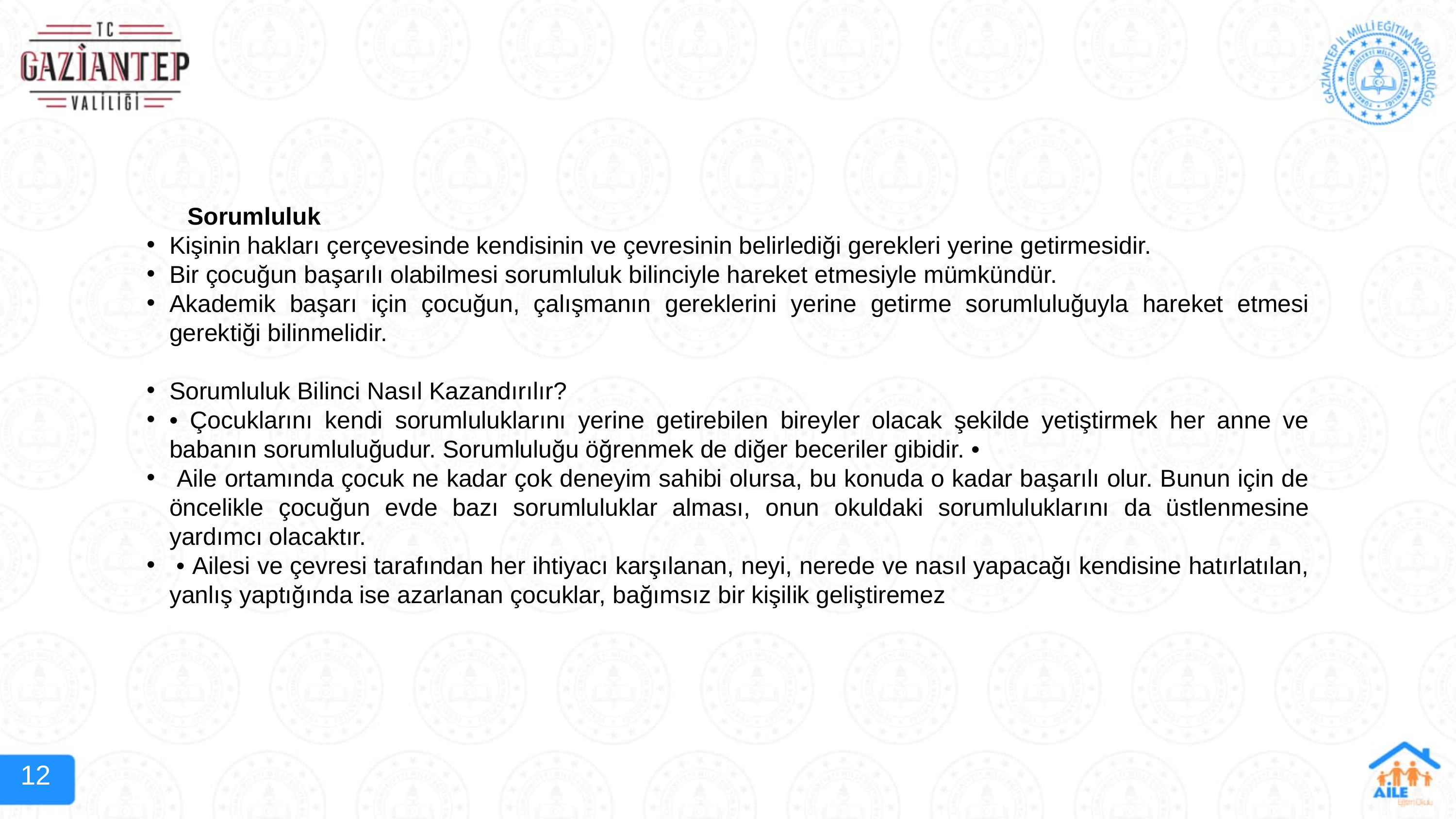

Sorumluluk
Kişinin hakları çerçevesinde kendisinin ve çevresinin belirlediği gerekleri yerine getirmesidir.
Bir çocuğun başarılı olabilmesi sorumluluk bilinciyle hareket etmesiyle mümkündür.
Akademik başarı için çocuğun, çalışmanın gereklerini yerine getirme sorumluluğuyla hareket etmesi gerektiği bilinmelidir.

Sorumluluk Bilinci Nasıl Kazandırılır?
• Çocuklarını kendi sorumluluklarını yerine getirebilen bireyler olacak şekilde yetiştirmek her anne ve babanın sorumluluğudur. Sorumluluğu öğrenmek de diğer beceriler gibidir. •
 Aile ortamında çocuk ne kadar çok deneyim sahibi olursa, bu konuda o kadar başarılı olur. Bunun için de öncelikle çocuğun evde bazı sorumluluklar alması, onun okuldaki sorumluluklarını da üstlenmesine yardımcı olacaktır.
 • Ailesi ve çevresi tarafından her ihtiyacı karşılanan, neyi, nerede ve nasıl yapacağı kendisine hatırlatılan, yanlış yaptığında ise azarlanan çocuklar, bağımsız bir kişilik geliştiremez

12